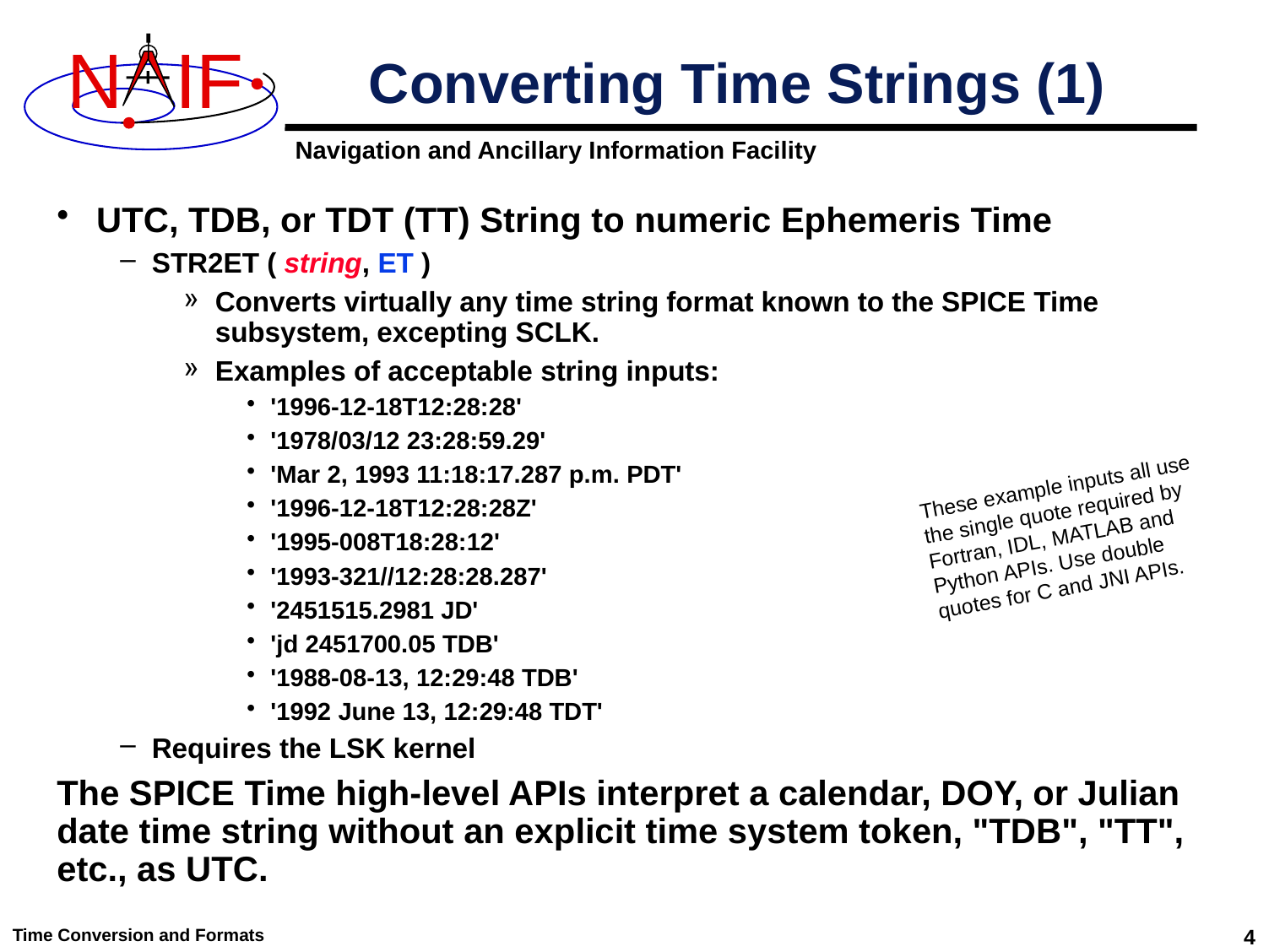

# Converting Time Strings (1)

UTC, TDB, or TDT (TT) String to numeric Ephemeris Time
STR2ET ( string, ET )
Converts virtually any time string format known to the SPICE Time subsystem, excepting SCLK.
Examples of acceptable string inputs:
'1996-12-18T12:28:28'
'1978/03/12 23:28:59.29'
'Mar 2, 1993 11:18:17.287 p.m. PDT'
'1996-12-18T12:28:28Z'
'1995-008T18:28:12'
'1993-321//12:28:28.287'
'2451515.2981 JD'
'jd 2451700.05 TDB'
'1988-08-13, 12:29:48 TDB'
'1992 June 13, 12:29:48 TDT'
Requires the LSK kernel
The SPICE Time high-level APIs interpret a calendar, DOY, or Julian date time string without an explicit time system token, "TDB", "TT", etc., as UTC.
These example inputs all use the single quote required by Fortran, IDL, MATLAB and Python APIs. Use double quotes for C and JNI APIs.
Time Conversion and Formats
4